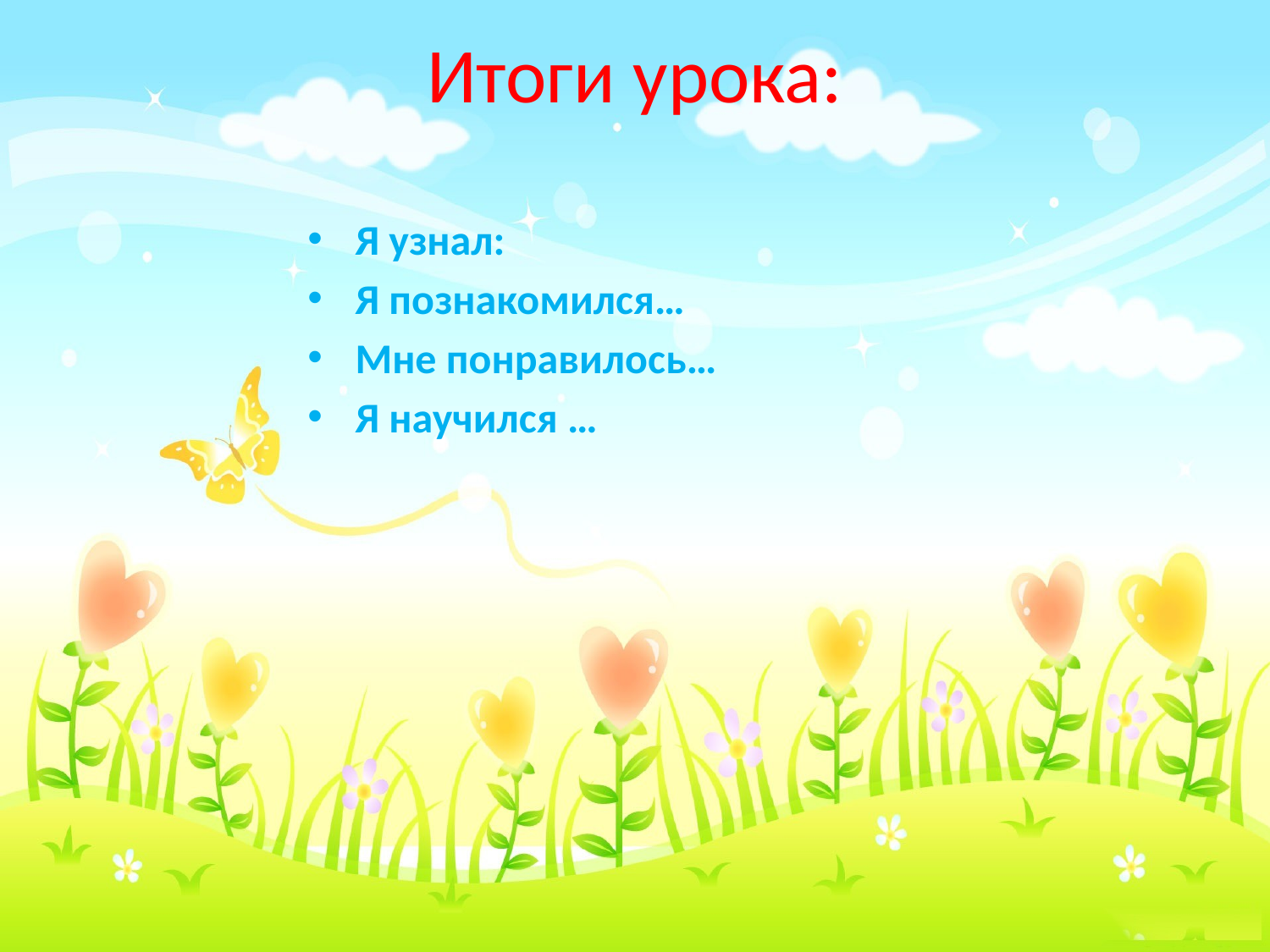

# Итоги урока:
Я узнал:
Я познакомился…
Мне понравилось…
Я научился …